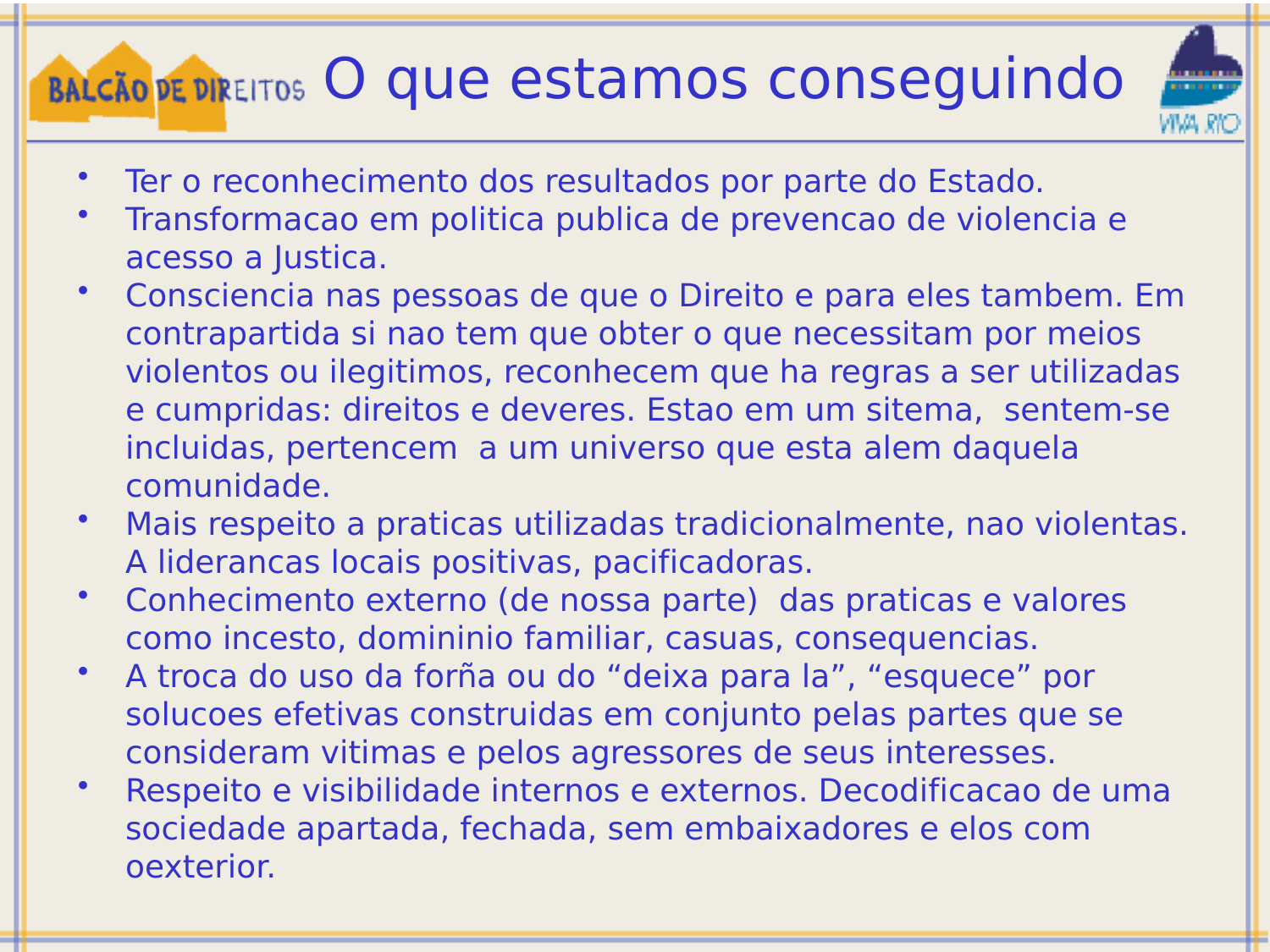

# O que estamos conseguindo
Ter o reconhecimento dos resultados por parte do Estado.
Transformacao em politica publica de prevencao de violencia e acesso a Justica.
Consciencia nas pessoas de que o Direito e para eles tambem. Em contrapartida si nao tem que obter o que necessitam por meios violentos ou ilegitimos, reconhecem que ha regras a ser utilizadas e cumpridas: direitos e deveres. Estao em um sitema,  sentem-se incluidas, pertencem  a um universo que esta alem daquela comunidade.
Mais respeito a praticas utilizadas tradicionalmente, nao violentas. A liderancas locais positivas, pacificadoras.
Conhecimento externo (de nossa parte)  das praticas e valores como incesto, domininio familiar, casuas, consequencias.
A troca do uso da forña ou do “deixa para la”, “esquece” por solucoes efetivas construidas em conjunto pelas partes que se consideram vitimas e pelos agressores de seus interesses.
Respeito e visibilidade internos e externos. Decodificacao de uma sociedade apartada, fechada, sem embaixadores e elos com oexterior.